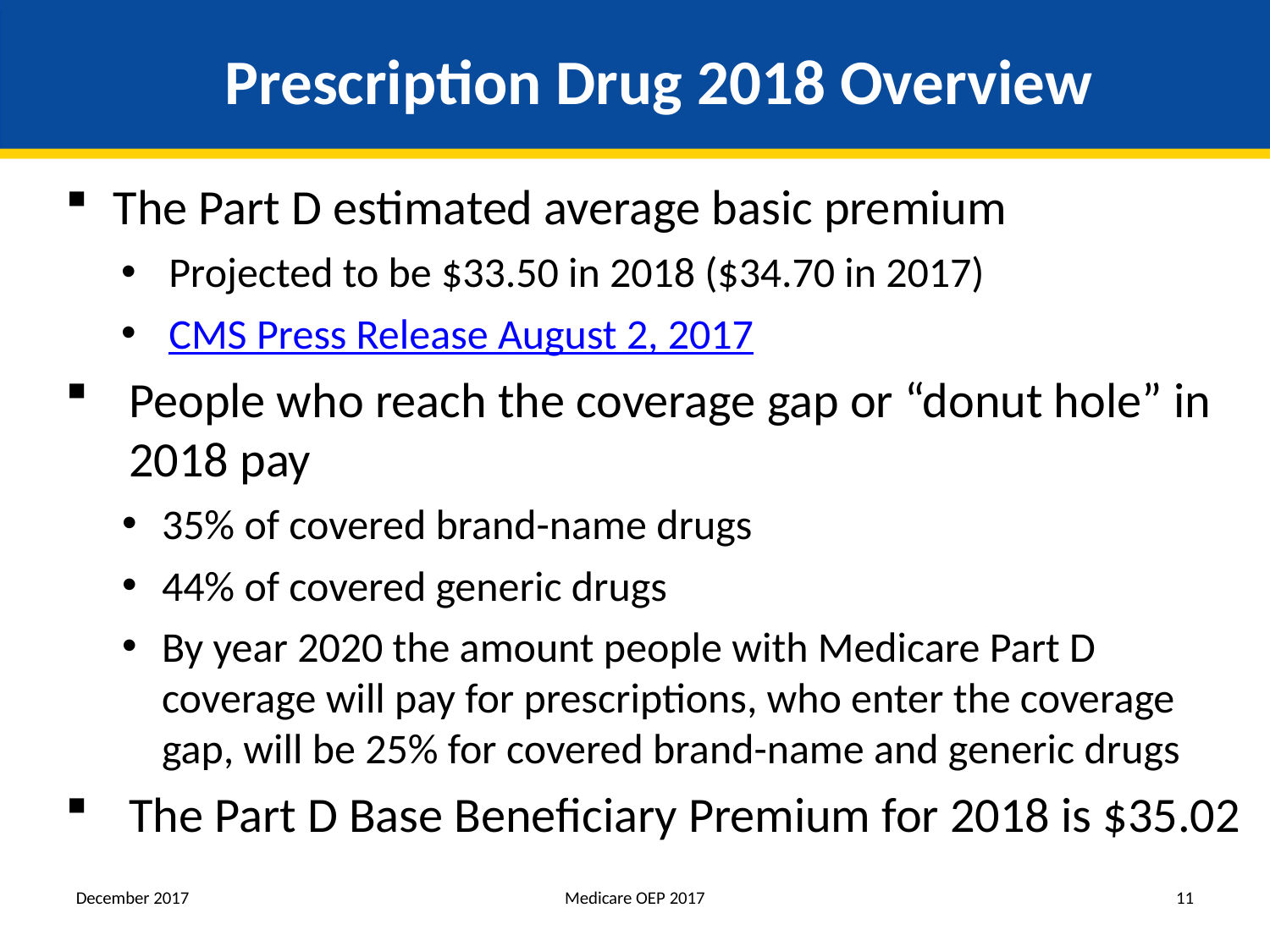

# Prescription Drug 2018 Overview
The Part D estimated average basic premium
Projected to be $33.50 in 2018 ($34.70 in 2017)
CMS Press Release August 2, 2017
People who reach the coverage gap or “donut hole” in 2018 pay
35% of covered brand-name drugs
44% of covered generic drugs
By year 2020 the amount people with Medicare Part D coverage will pay for prescriptions, who enter the coverage  gap, will be 25% for covered brand-name and generic drugs
The Part D Base Beneficiary Premium for 2018 is $35.02

December 2017
Medicare OEP 2017
11